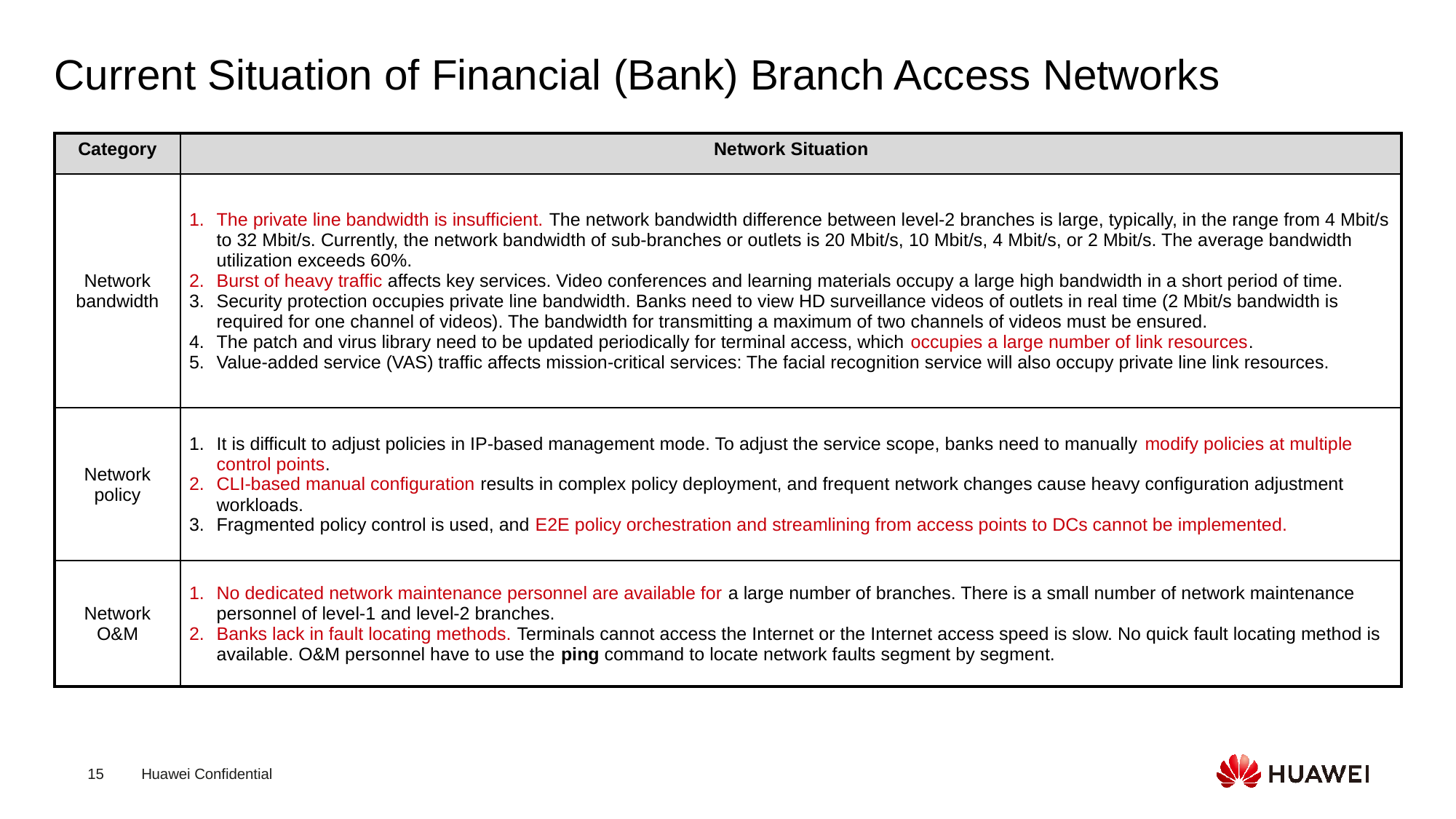

# Current Situation of Financial (Bank) Branch Access Networks
| Category | Network Situation |
| --- | --- |
| Network bandwidth | The private line bandwidth is insufficient. The network bandwidth difference between level-2 branches is large, typically, in the range from 4 Mbit/s to 32 Mbit/s. Currently, the network bandwidth of sub-branches or outlets is 20 Mbit/s, 10 Mbit/s, 4 Mbit/s, or 2 Mbit/s. The average bandwidth utilization exceeds 60%. Burst of heavy traffic affects key services. Video conferences and learning materials occupy a large high bandwidth in a short period of time. Security protection occupies private line bandwidth. Banks need to view HD surveillance videos of outlets in real time (2 Mbit/s bandwidth is required for one channel of videos). The bandwidth for transmitting a maximum of two channels of videos must be ensured. The patch and virus library need to be updated periodically for terminal access, which occupies a large number of link resources. Value-added service (VAS) traffic affects mission-critical services: The facial recognition service will also occupy private line link resources. |
| Network policy | It is difficult to adjust policies in IP-based management mode. To adjust the service scope, banks need to manually modify policies at multiple control points. CLI-based manual configuration results in complex policy deployment, and frequent network changes cause heavy configuration adjustment workloads. Fragmented policy control is used, and E2E policy orchestration and streamlining from access points to DCs cannot be implemented. |
| Network O&M | No dedicated network maintenance personnel are available for a large number of branches. There is a small number of network maintenance personnel of level-1 and level-2 branches. Banks lack in fault locating methods. Terminals cannot access the Internet or the Internet access speed is slow. No quick fault locating method is available. O&M personnel have to use the ping command to locate network faults segment by segment. |